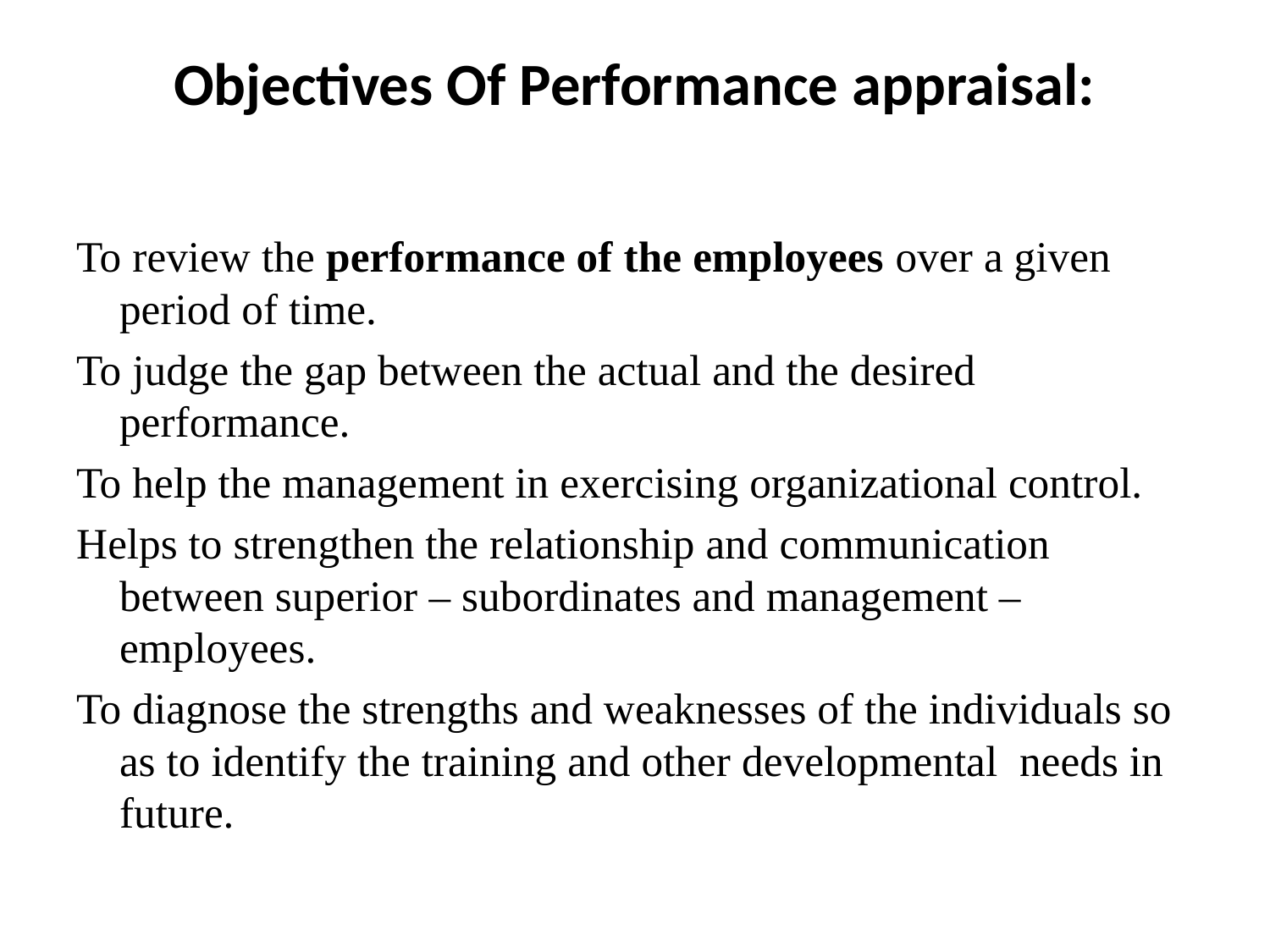

# Objectives Of Performance appraisal:
To review the performance of the employees over a given period of time.
To judge the gap between the actual and the desired performance.
To help the management in exercising organizational control.
Helps to strengthen the relationship and communication between superior – subordinates and management – employees.
To diagnose the strengths and weaknesses of the individuals so as to identify the training and other developmental  needs in future.